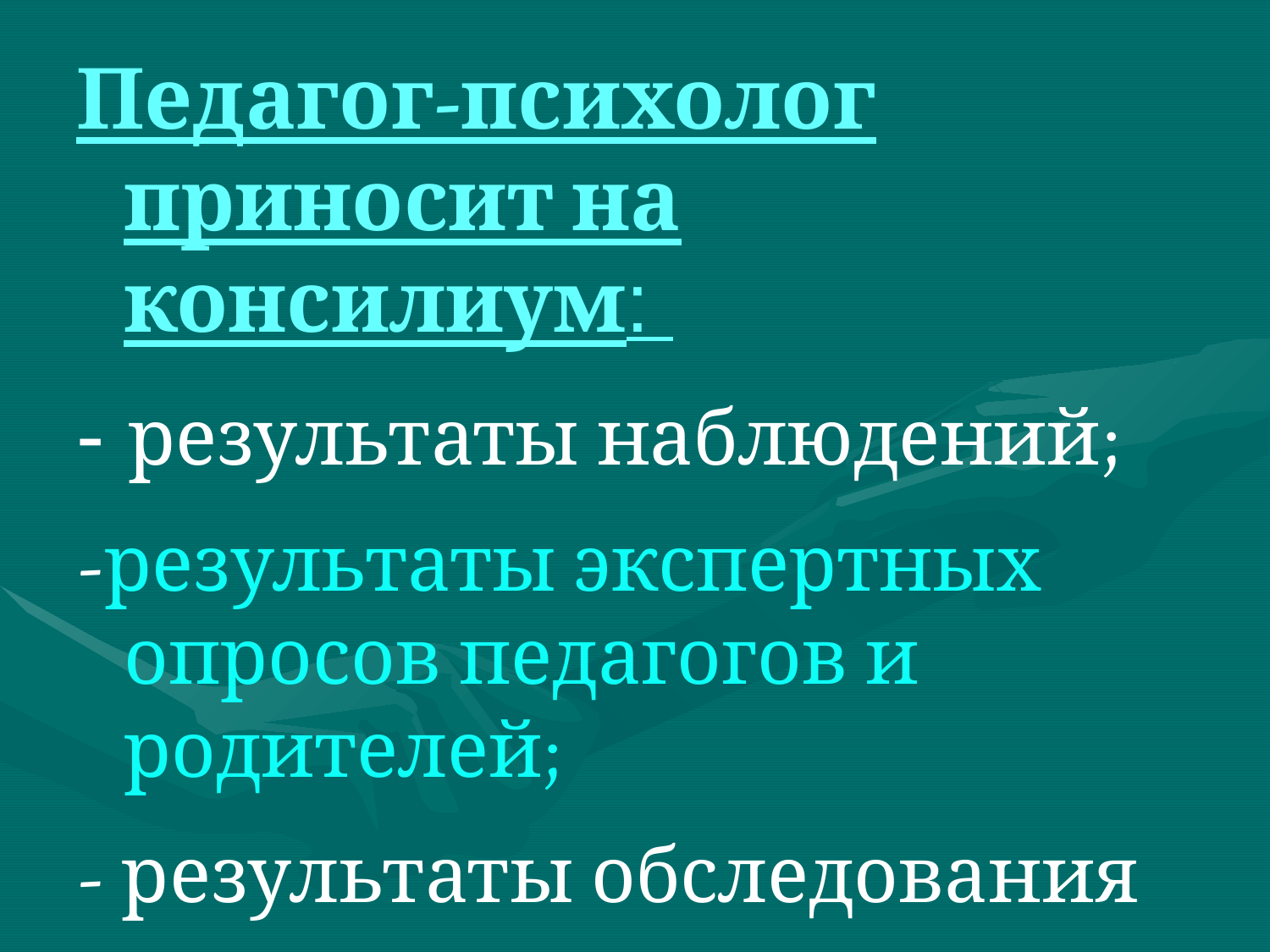

# Педагог-психолог приносит на консилиум:
- результаты наблюдений;
-результаты экспертных опросов педагогов и родителей;
- результаты обследования самих школьников.